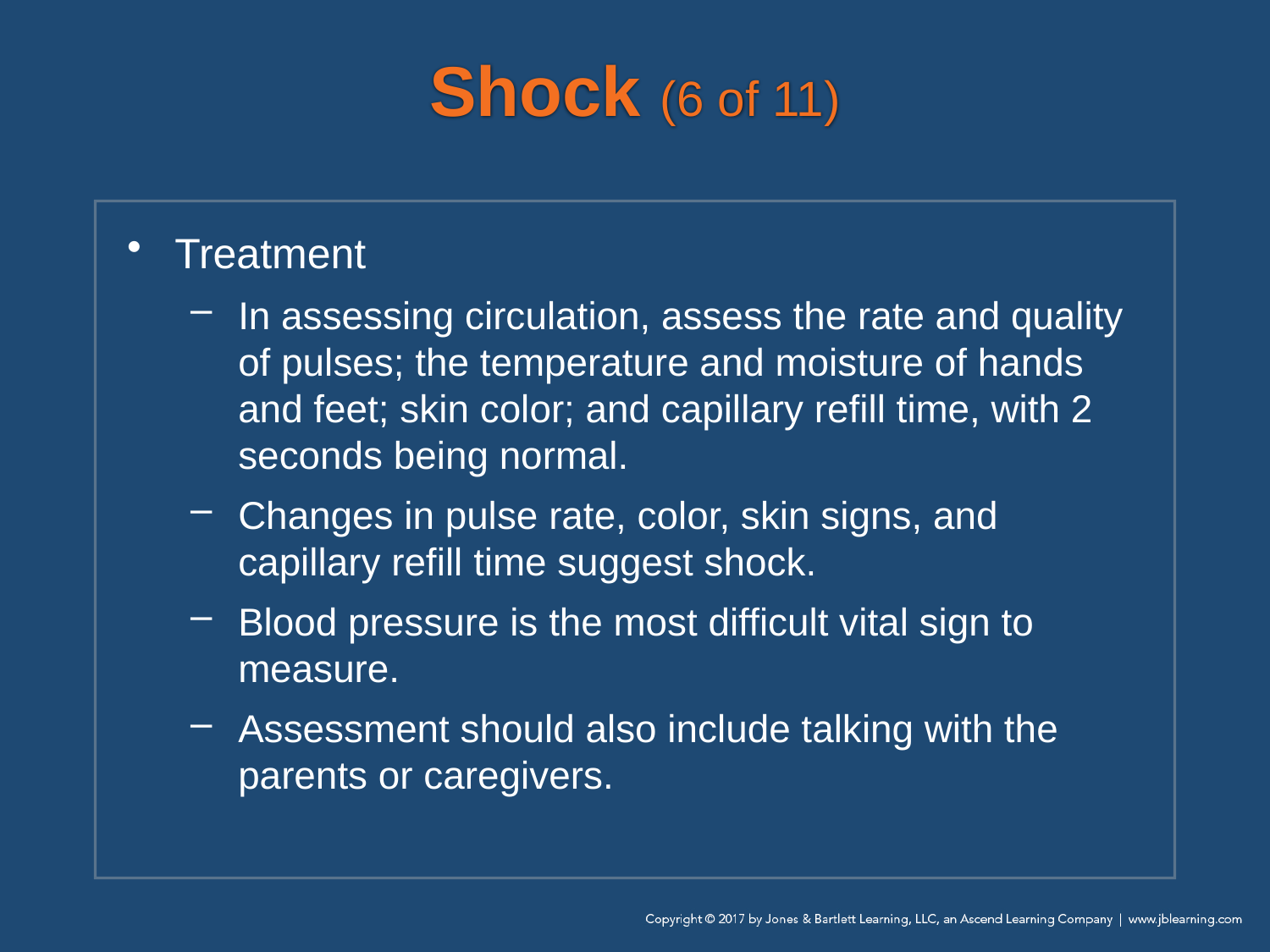

# Shock (6 of 11)
Treatment
In assessing circulation, assess the rate and quality of pulses; the temperature and moisture of hands and feet; skin color; and capillary refill time, with 2 seconds being normal.
Changes in pulse rate, color, skin signs, and capillary refill time suggest shock.
Blood pressure is the most difficult vital sign to measure.
Assessment should also include talking with the parents or caregivers.